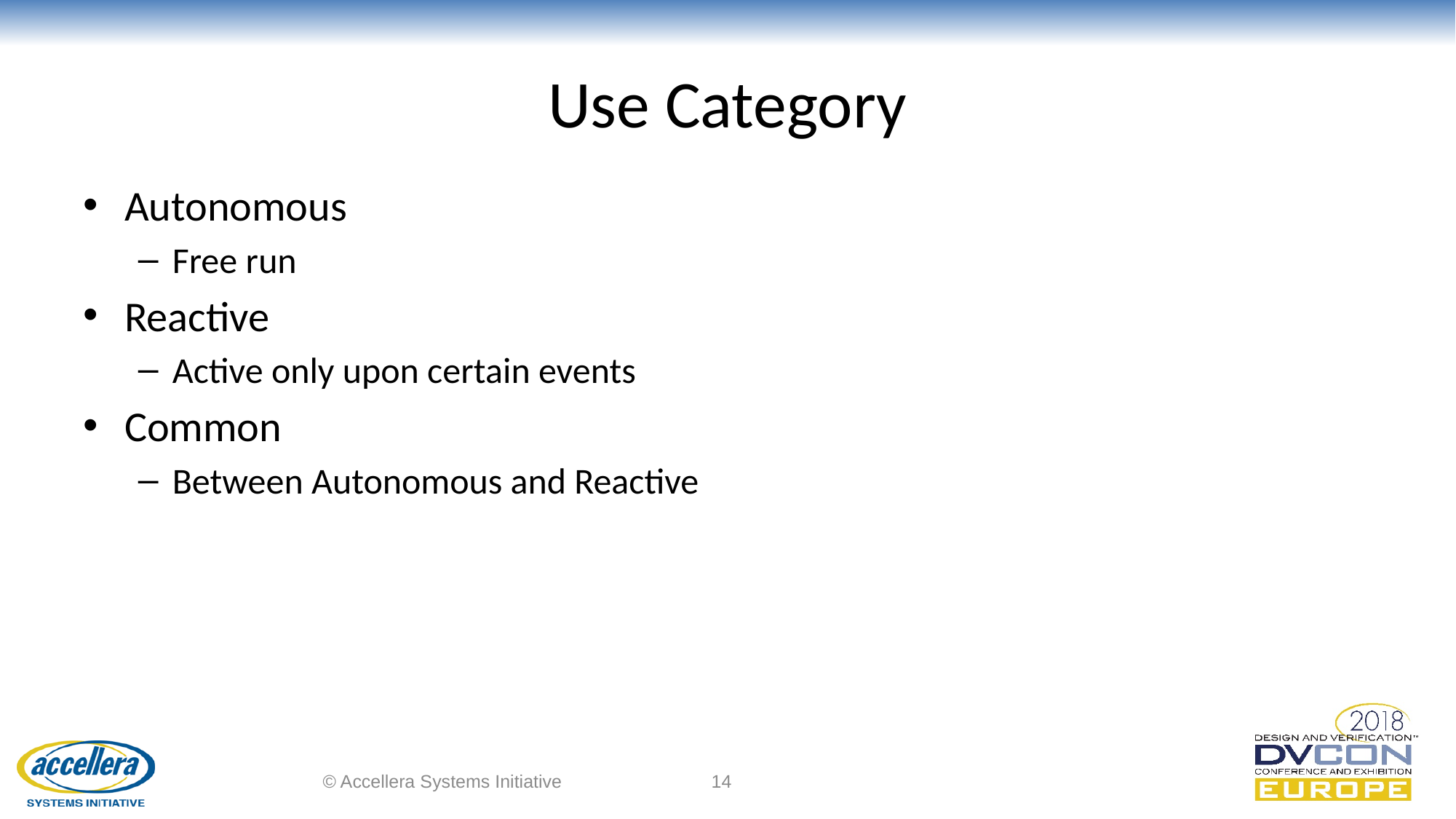

# Use Category
Autonomous
Free run
Reactive
Active only upon certain events
Common
Between Autonomous and Reactive

© Accellera Systems Initiative
14